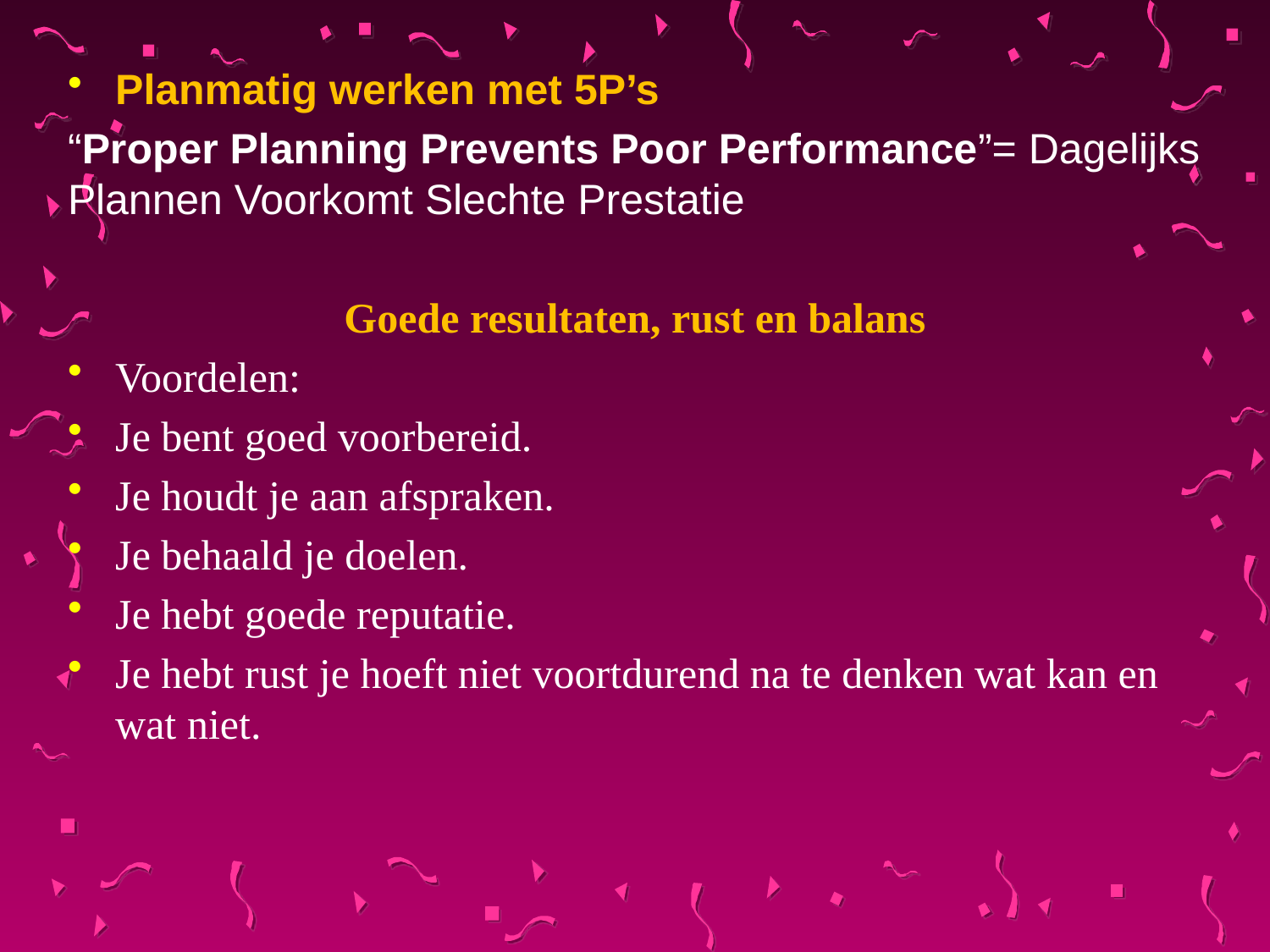

Planmatig werken met 5P’s
“Proper Planning Prevents Poor Performance”= Dagelijks Plannen Voorkomt Slechte Prestatie

Goede resultaten, rust en balans
Voordelen:
Je bent goed voorbereid.
Je houdt je aan afspraken.
Je behaald je doelen.
Je hebt goede reputatie.
Je hebt rust je hoeft niet voortdurend na te denken wat kan en wat niet.

#